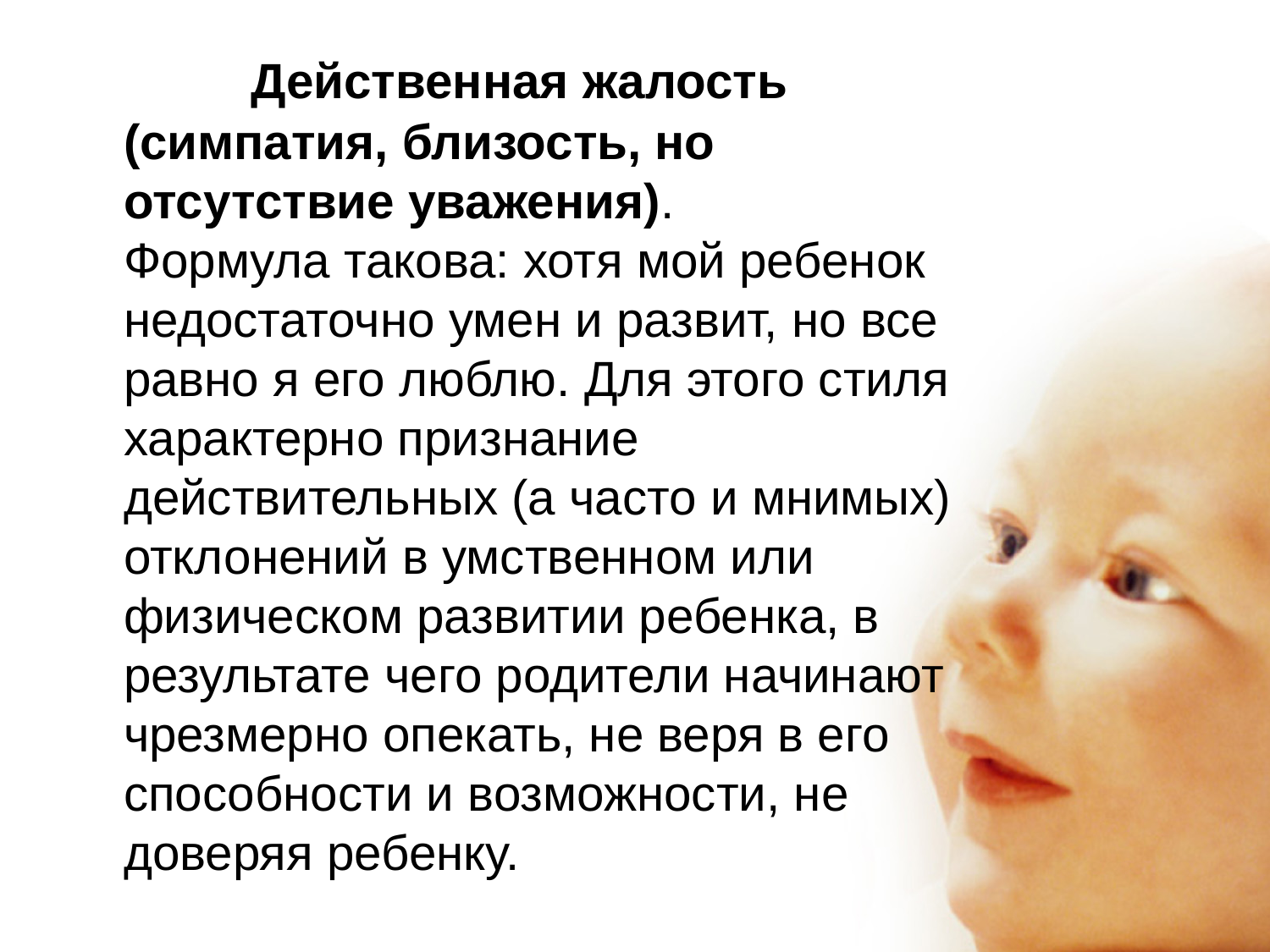

Действенная жалость (симпатия, близость, но отсутствие уважения).
Формула такова: хотя мой ребенок недостаточно умен и развит, но все равно я его люблю. Для этого стиля характерно признание действительных (а часто и мнимых) отклонений в умственном или физическом развитии ребенка, в результате чего родители начинают чрезмерно опекать, не веря в его способности и возможности, не доверяя ребенку.